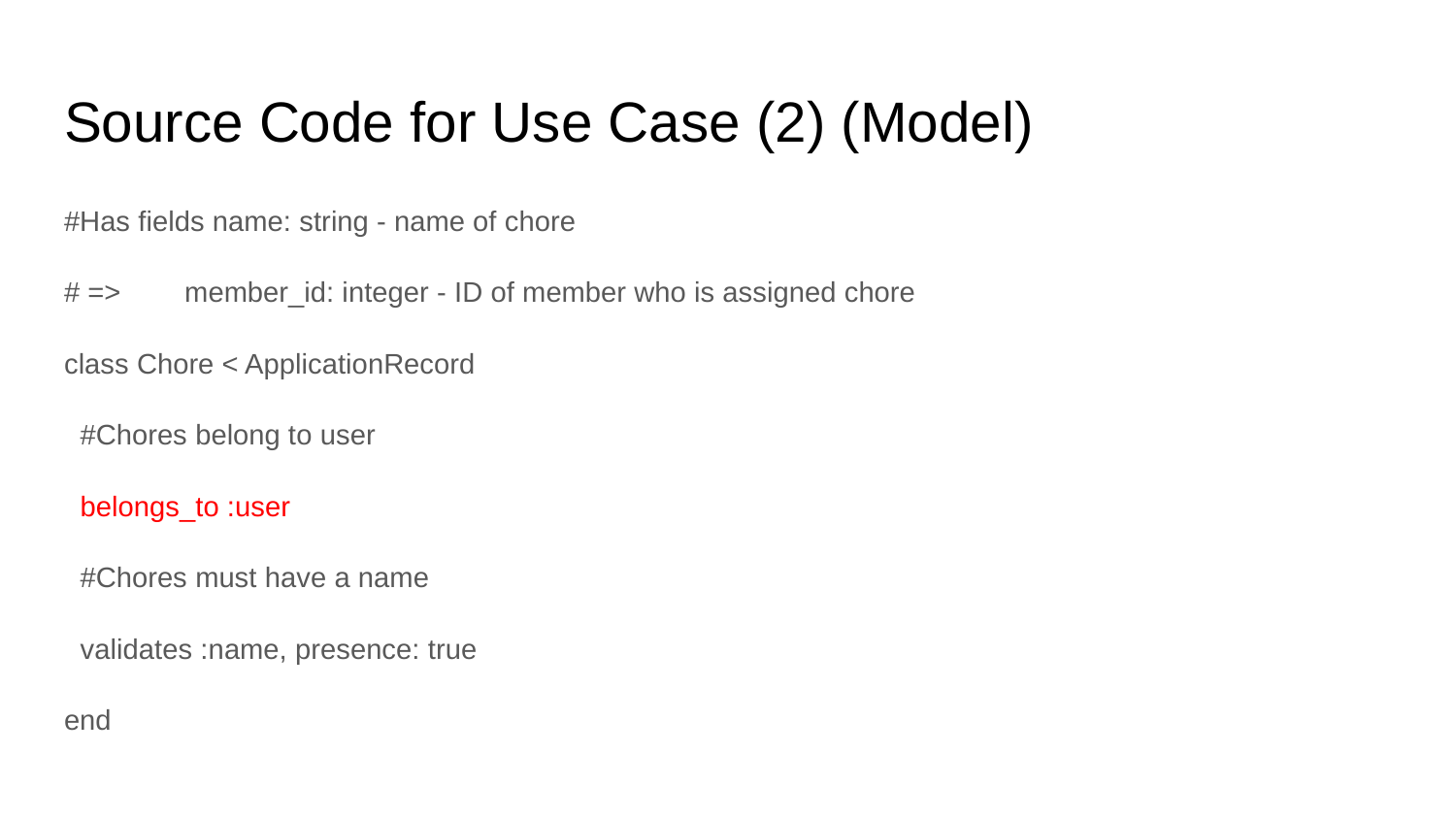

# Source Code for Use Case (2) (Model)

#Has fields name: string - name of chore
# =>        member_id: integer - ID of member who is assigned chore
class Chore < ApplicationRecord
  #Chores belong to user
  belongs_to :user
  #Chores must have a name
  validates :name, presence: true
end